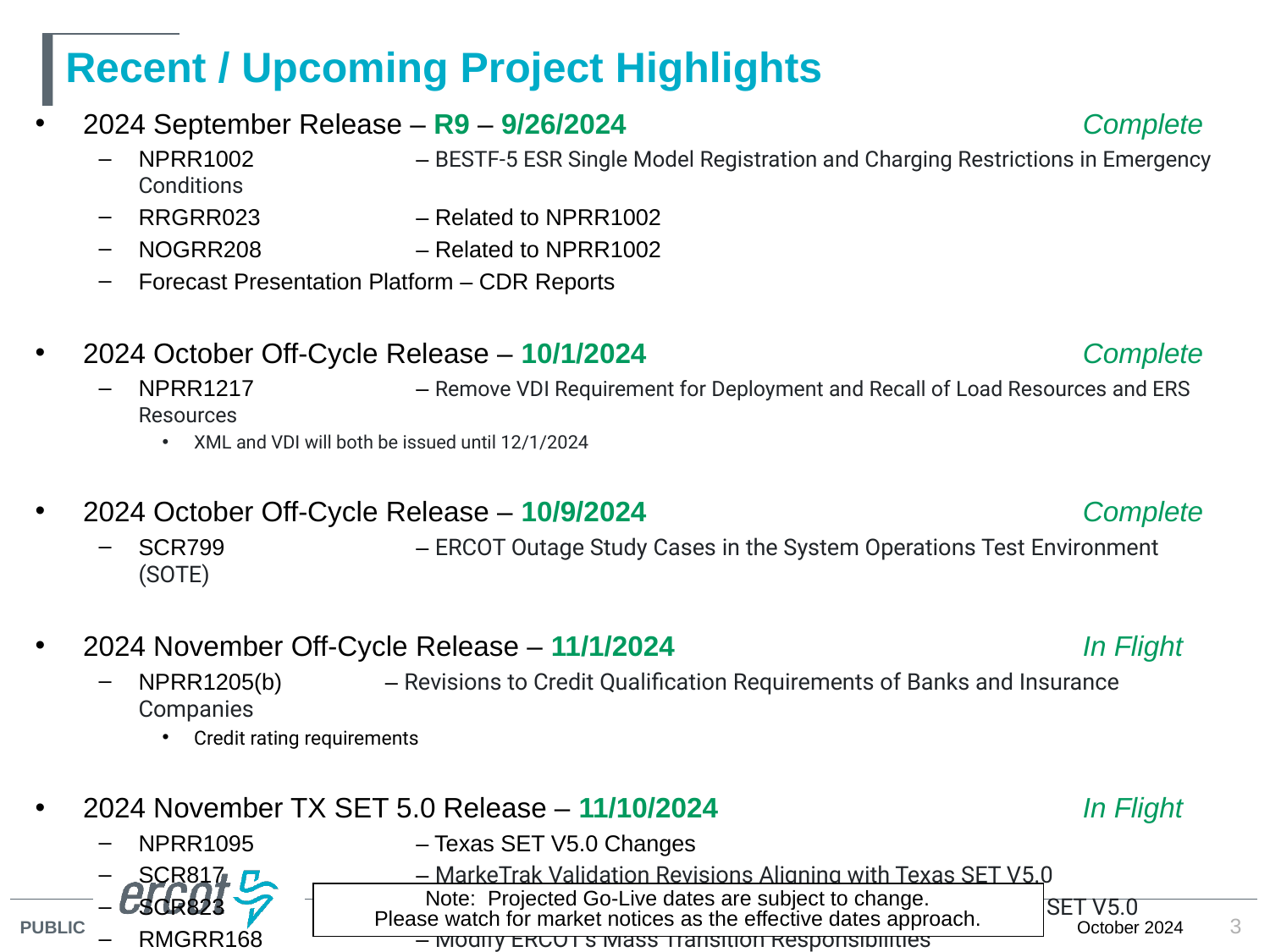

# Recent / Upcoming Project Highlights
2024 September Release – R9 – 9/26/2024	Complete
NPRR1002		– BESTF-5 ESR Single Model Registration and Charging Restrictions in Emergency Conditions
RRGRR023		– Related to NPRR1002
NOGRR208		– Related to NPRR1002
Forecast Presentation Platform – CDR Reports

2024 October Off-Cycle Release – 10/1/2024	Complete
NPRR1217		– Remove VDI Requirement for Deployment and Recall of Load Resources and ERS Resources
XML and VDI will both be issued until 12/1/2024

2024 October Off-Cycle Release – 10/9/2024	Complete
SCR799		– ERCOT Outage Study Cases in the System Operations Test Environment (SOTE)

2024 November Off-Cycle Release – 11/1/2024	In Flight
NPRR1205(b)	– Revisions to Credit Qualification Requirements of Banks and Insurance Companies
Credit rating requirements

2024 November TX SET 5.0 Release – 11/10/2024	In Flight
NPRR1095		– Texas SET V5.0 Changes
SCR817		– MarkeTrak Validation Revisions Aligning with Texas SET V5.0
SCR823		– ERCOT Mass System “County Name” File Updates for Texas SET V5.0
RMGRR168		– Modify ERCOT's Mass Transition Responsibilities
RMGRR169		– Related to NPRR1095
RMGRR172		– Texas SET V5.0 Continuous Service Agreements Changes
RMGRR179		– TDSP Temporary Emergency Electric Energy Facility (TEEEF) Deployment Transactional Processing
Note:  Projected Go-Live dates are subject to change.
Please watch for market notices as the effective dates approach.
3